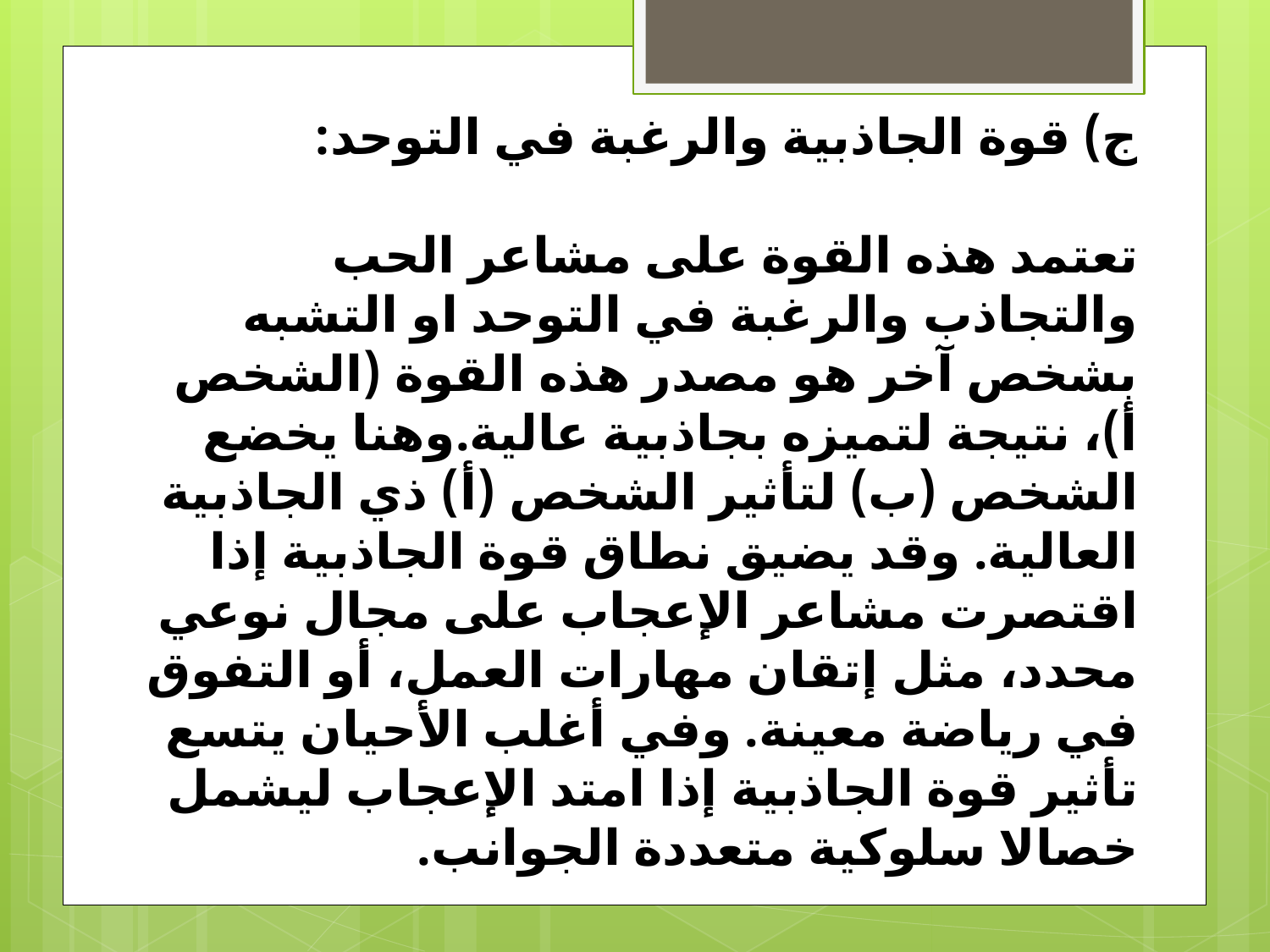

ج) قوة الجاذبية والرغبة في التوحد:

تعتمد هذه القوة على مشاعر الحب والتجاذب والرغبة في التوحد او التشبه بشخص آخر هو مصدر هذه القوة (الشخص أ)، نتيجة لتميزه بجاذبية عالية.وهنا يخضع الشخص (ب) لتأثير الشخص (أ) ذي الجاذبية العالية. وقد يضيق نطاق قوة الجاذبية إذا اقتصرت مشاعر الإعجاب على مجال نوعي محدد، مثل إتقان مهارات العمل، أو التفوق في رياضة معينة. وفي أغلب الأحيان يتسع تأثير قوة الجاذبية إذا امتد الإعجاب ليشمل خصالا سلوكية متعددة الجوانب.